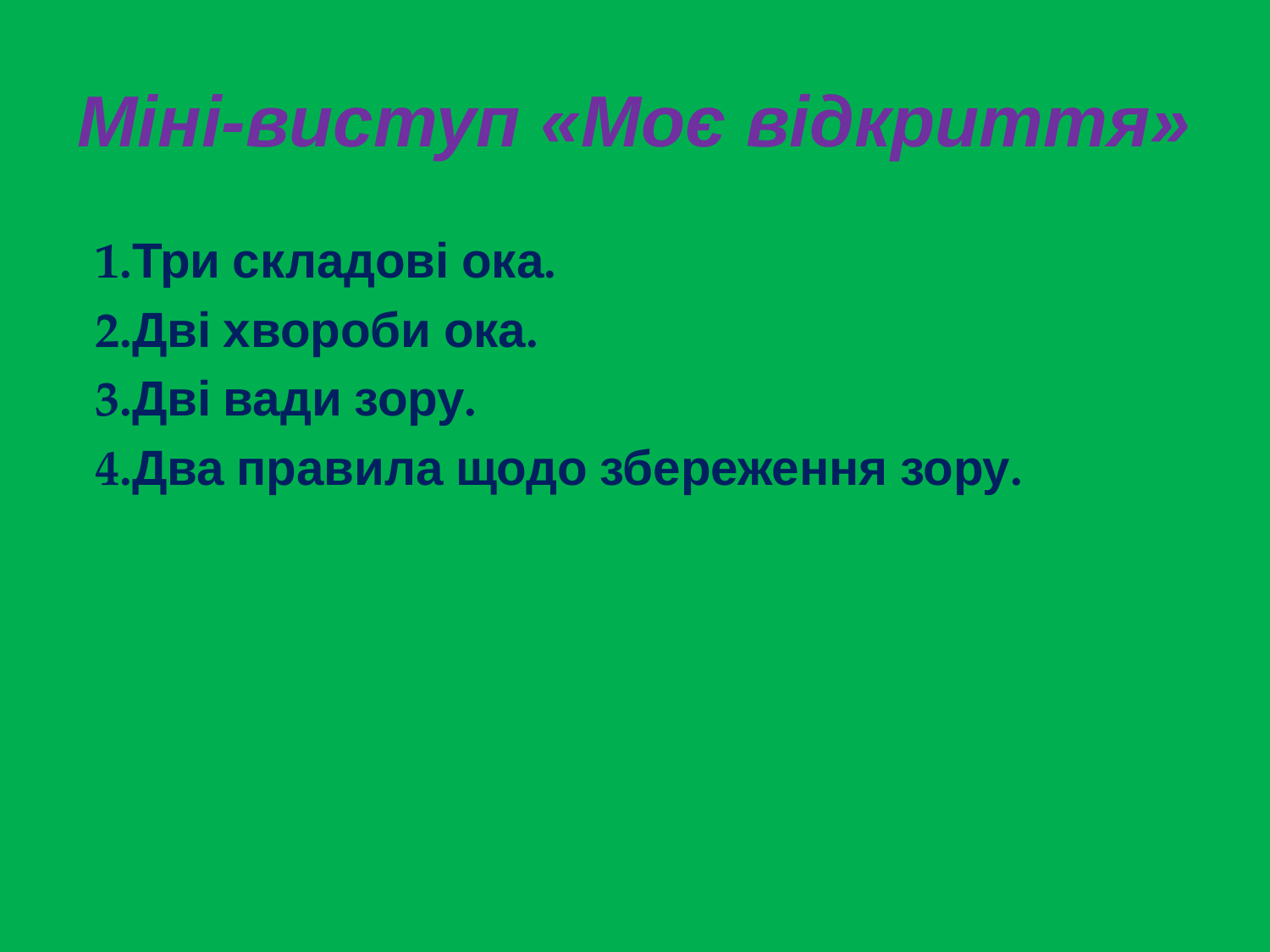

# Міні-виступ «Моє відкриття»
1.Три складові ока.
2.Дві хвороби ока.
3.Дві вади зору.
4.Два правила щодо збереження зору.